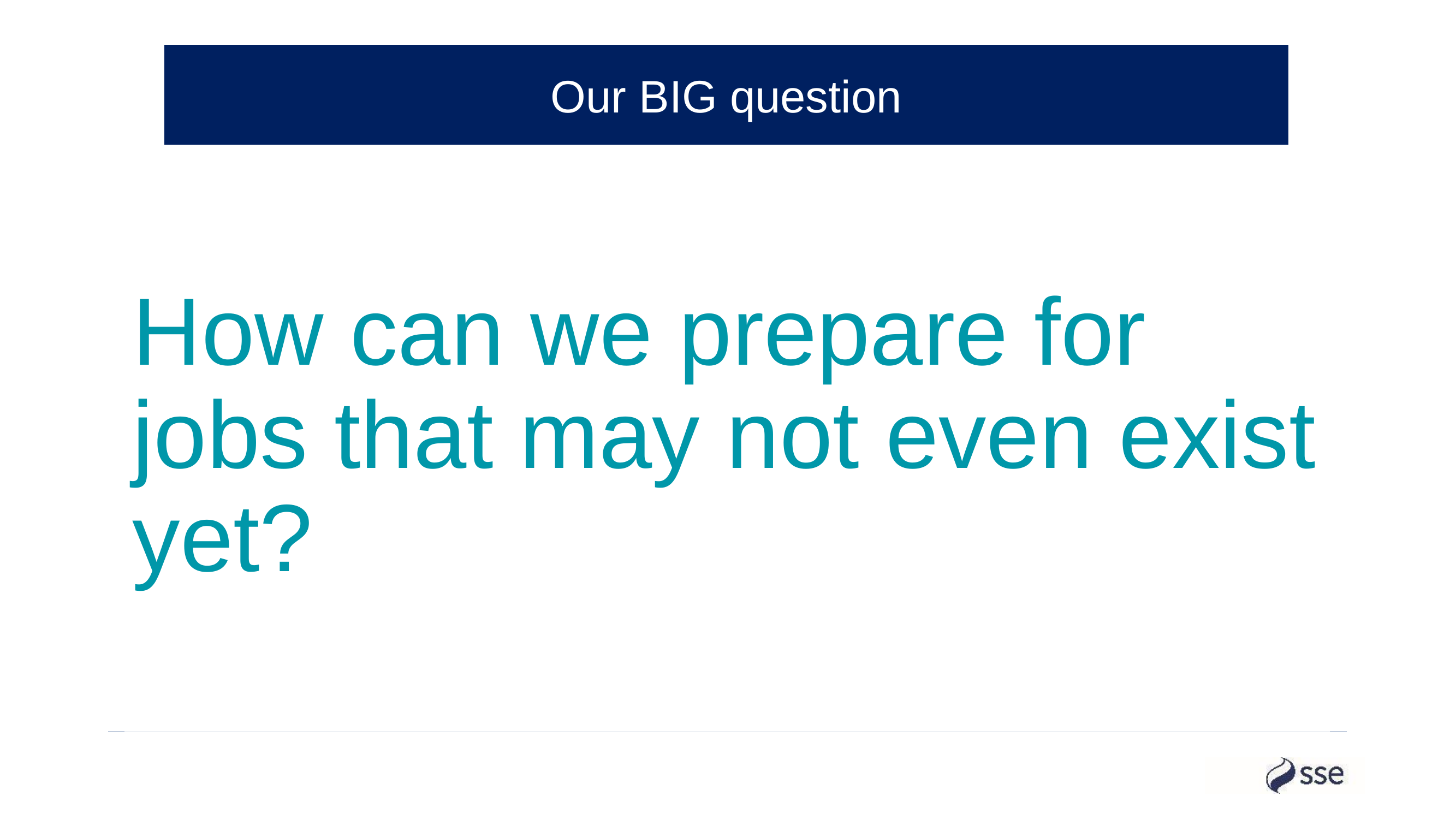

Our BIG question
How can we prepare for jobs that may not even exist yet?